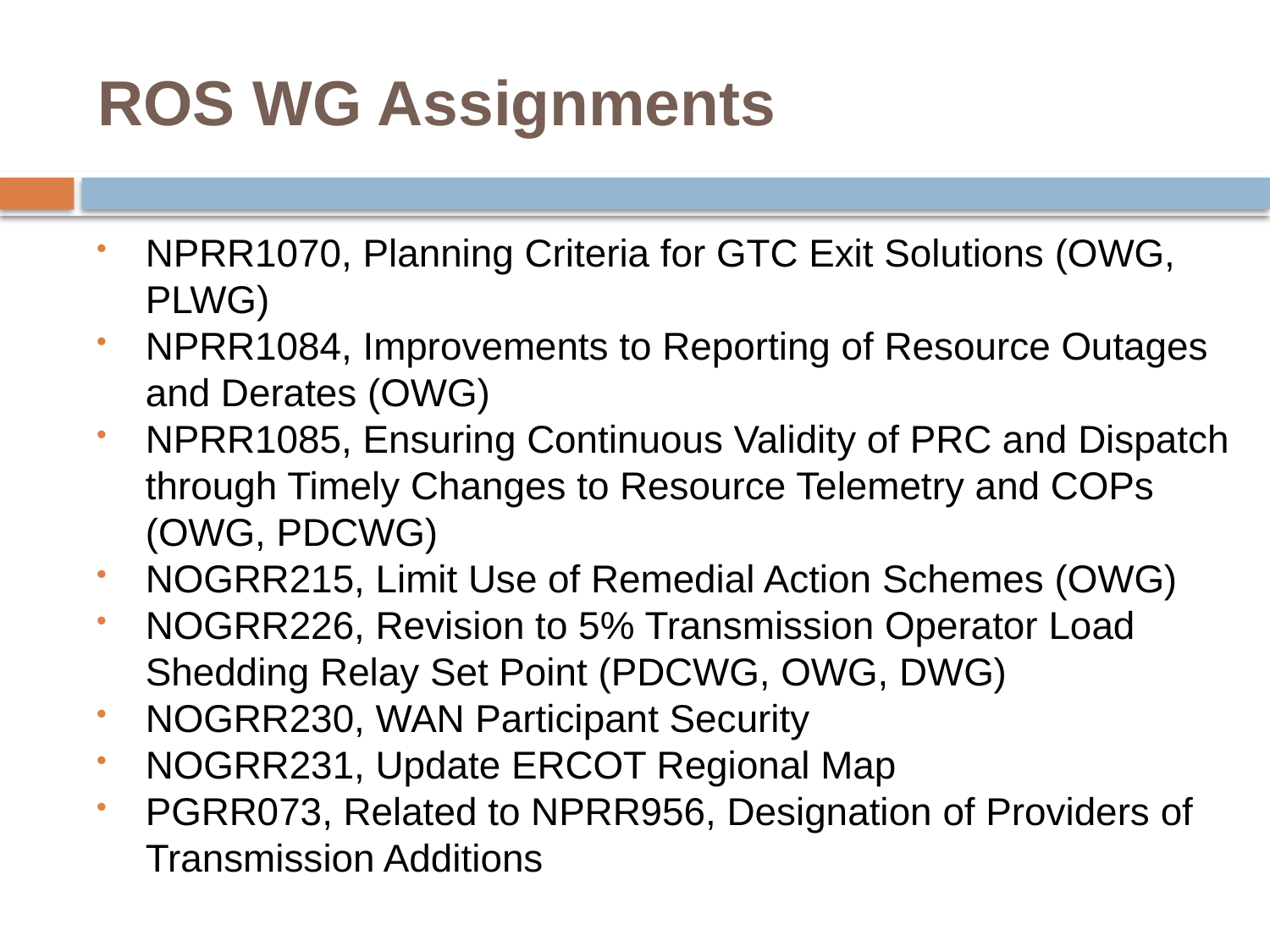

# ROS WG Assignments
NPRR1070, Planning Criteria for GTC Exit Solutions (OWG, PLWG)
NPRR1084, Improvements to Reporting of Resource Outages and Derates (OWG)
NPRR1085, Ensuring Continuous Validity of PRC and Dispatch through Timely Changes to Resource Telemetry and COPs (OWG, PDCWG)
NOGRR215, Limit Use of Remedial Action Schemes (OWG)
NOGRR226, Revision to 5% Transmission Operator Load Shedding Relay Set Point (PDCWG, OWG, DWG)
NOGRR230, WAN Participant Security
NOGRR231, Update ERCOT Regional Map
PGRR073, Related to NPRR956, Designation of Providers of Transmission Additions